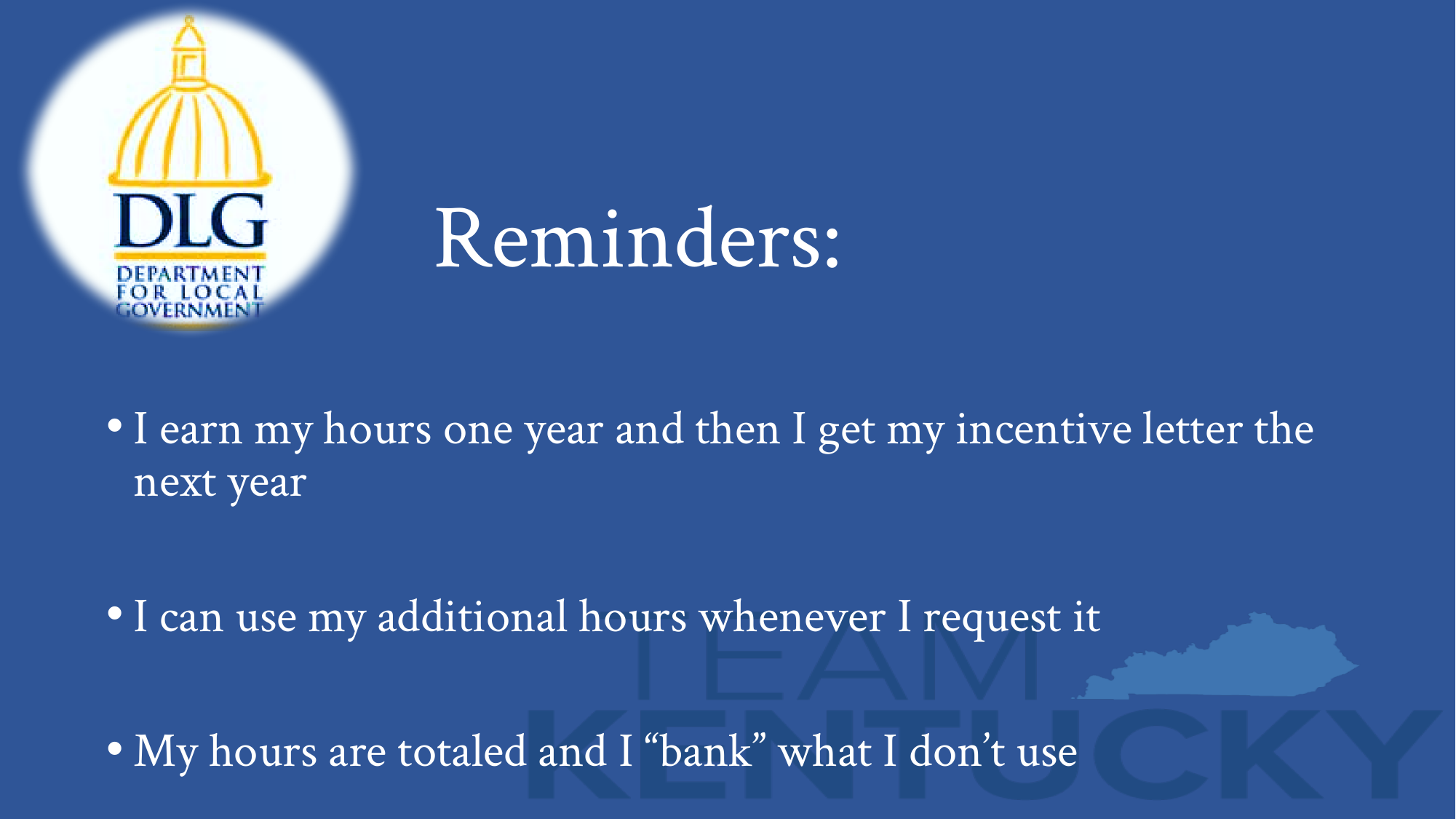

# Reminders:

I earn my hours one year and then I get my incentive letter the next year

I can use my additional hours whenever I request it

My hours are totaled and I “bank” what I don’t use